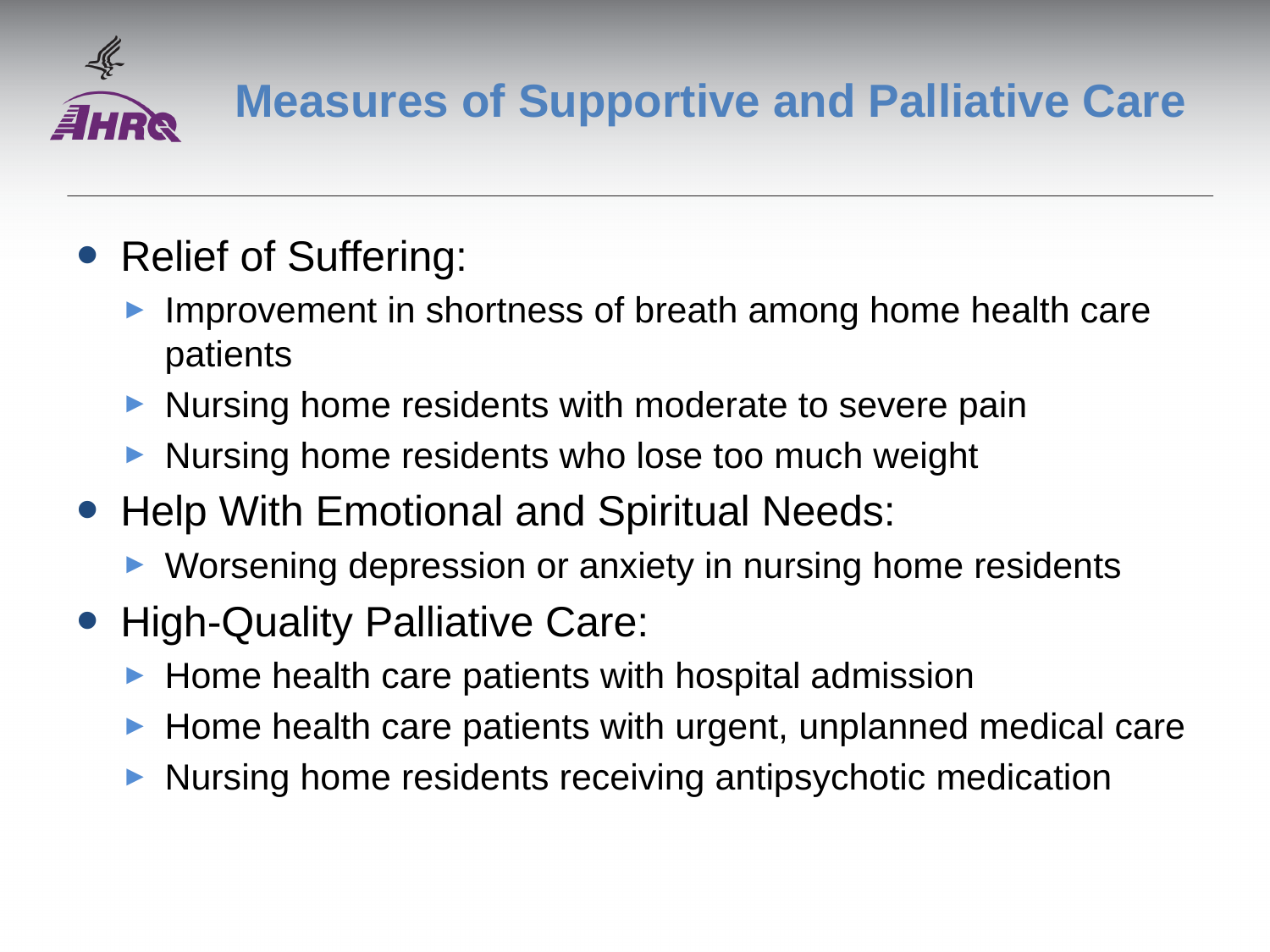

# Measures of Supportive and Palliative Care
Relief of Suffering:
Improvement in shortness of breath among home health care patients
Nursing home residents with moderate to severe pain
Nursing home residents who lose too much weight
Help With Emotional and Spiritual Needs:
Worsening depression or anxiety in nursing home residents
High-Quality Palliative Care:
Home health care patients with hospital admission
Home health care patients with urgent, unplanned medical care
Nursing home residents receiving antipsychotic medication